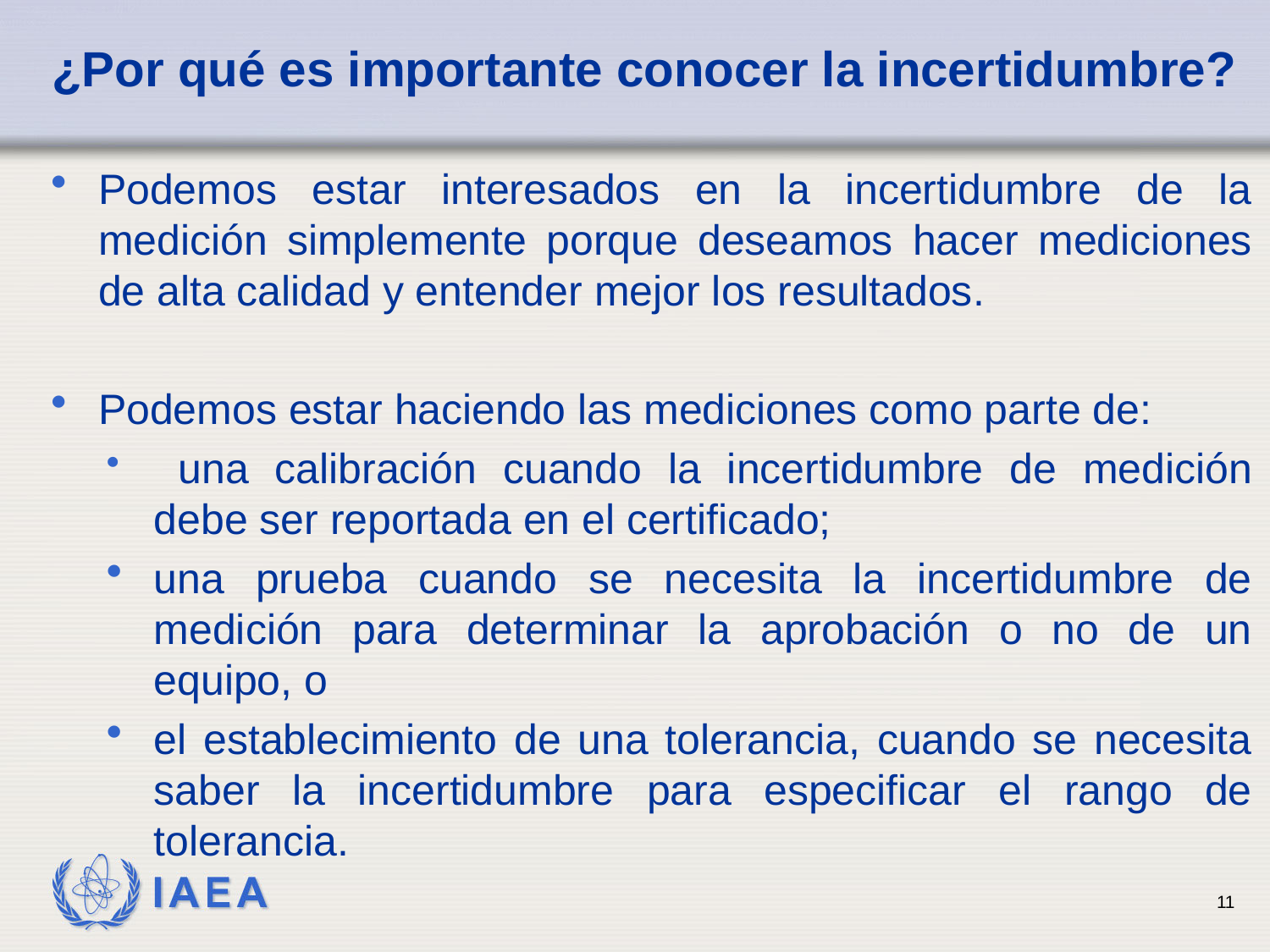

# ¿Por qué es importante conocer la incertidumbre?
Podemos estar interesados en la incertidumbre de la medición simplemente porque deseamos hacer mediciones de alta calidad y entender mejor los resultados.

Podemos estar haciendo las mediciones como parte de:
 una calibración cuando la incertidumbre de medición debe ser reportada en el certificado;
una prueba cuando se necesita la incertidumbre de medición para determinar la aprobación o no de un equipo, o
el establecimiento de una tolerancia, cuando se necesita saber la incertidumbre para especificar el rango de tolerancia.
11